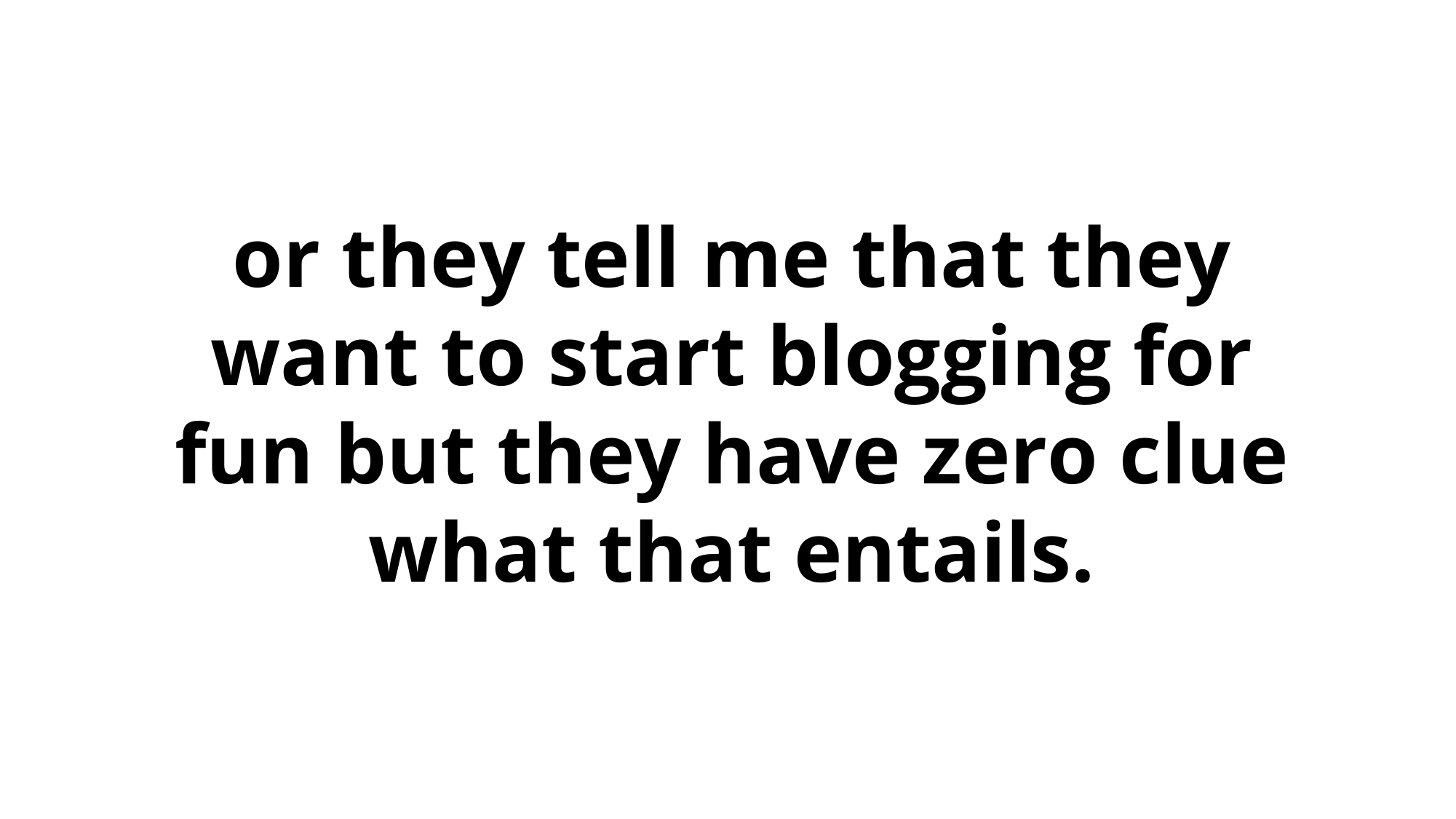

or they tell me that they want to start blogging for fun but they have zero clue what that entails.